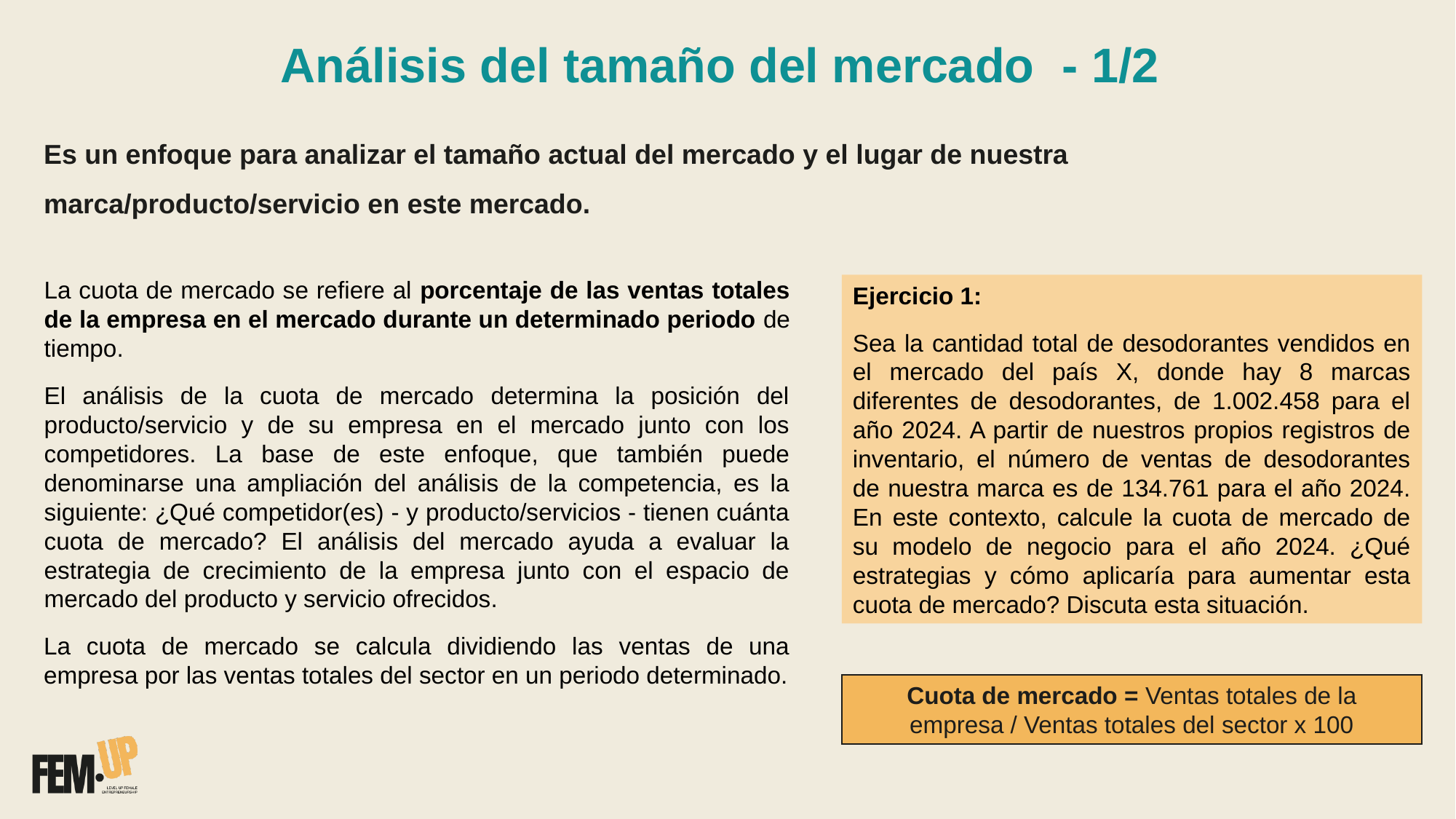

Análisis del tamaño del mercado ​ - 1/2
Es un enfoque para analizar el tamaño actual del mercado y el lugar de nuestra marca/producto/servicio en este mercado.
La cuota de mercado se refiere al porcentaje de las ventas totales de la empresa en el mercado durante un determinado periodo de tiempo.
El análisis de la cuota de mercado determina la posición del producto/servicio y de su empresa en el mercado junto con los competidores. La base de este enfoque, que también puede denominarse una ampliación del análisis de la competencia, es la siguiente: ¿Qué competidor(es) - y producto/servicios - tienen cuánta cuota de mercado? El análisis del mercado ayuda a evaluar la estrategia de crecimiento de la empresa junto con el espacio de mercado del producto y servicio ofrecidos.

Ejercicio 1:
Sea la cantidad total de desodorantes vendidos en el mercado del país X, donde hay 8 marcas diferentes de desodorantes, de 1.002.458 para el año 2024. A partir de nuestros propios registros de inventario, el número de ventas de desodorantes de nuestra marca es de 134.761 para el año 2024. En este contexto, calcule la cuota de mercado de su modelo de negocio para el año 2024. ¿Qué estrategias y cómo aplicaría para aumentar esta cuota de mercado? Discuta esta situación.
La cuota de mercado se calcula dividiendo las ventas de una empresa por las ventas totales del sector en un periodo determinado.
Cuota de mercado = Ventas totales de la empresa / Ventas totales del sector x 100